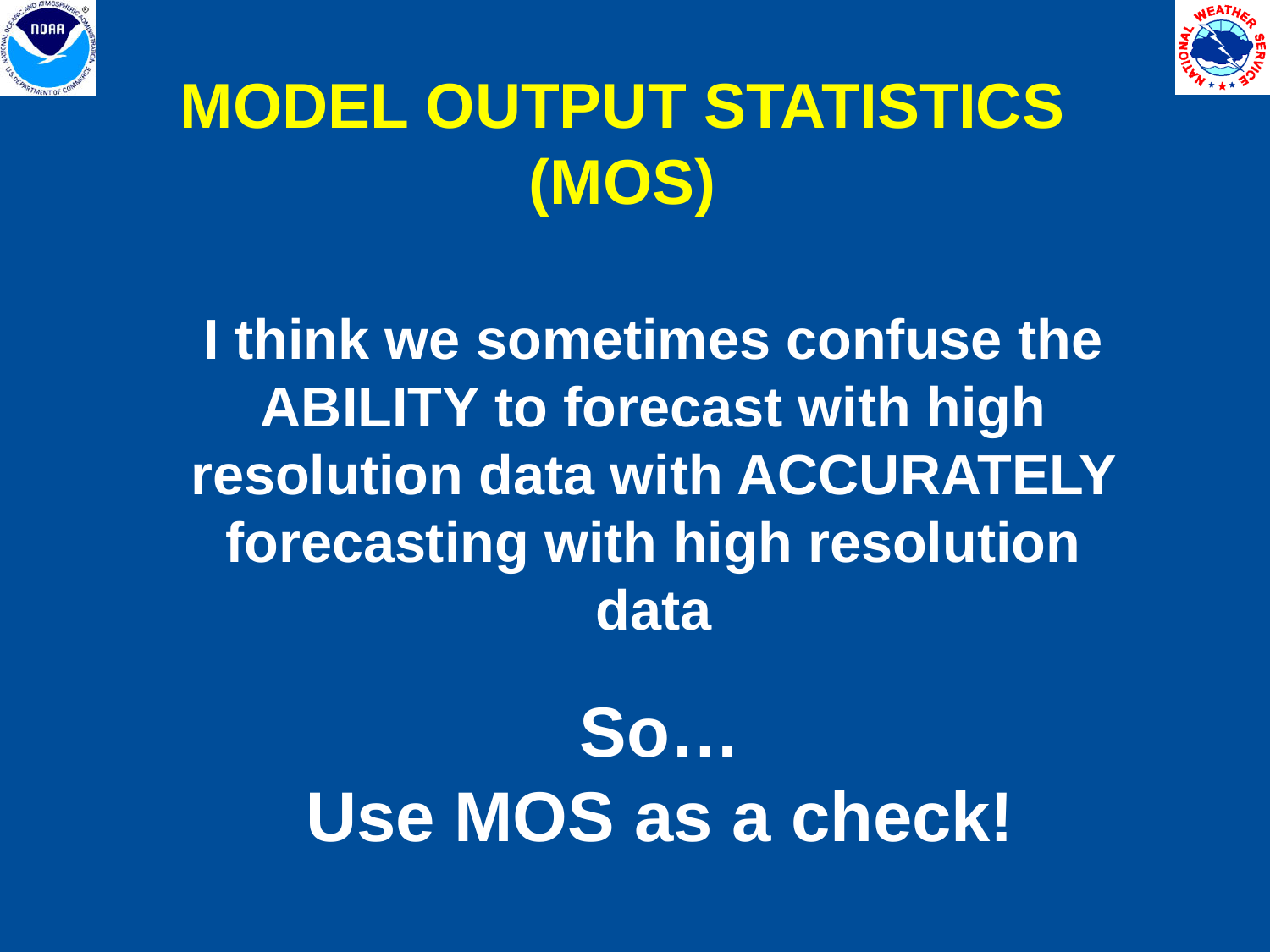

MODEL OUTPUT STATISTICS (MOS)
I think we sometimes confuse the ABILITY to forecast with high resolution data with ACCURATELY forecasting with high resolution data
So…
Use MOS as a check!